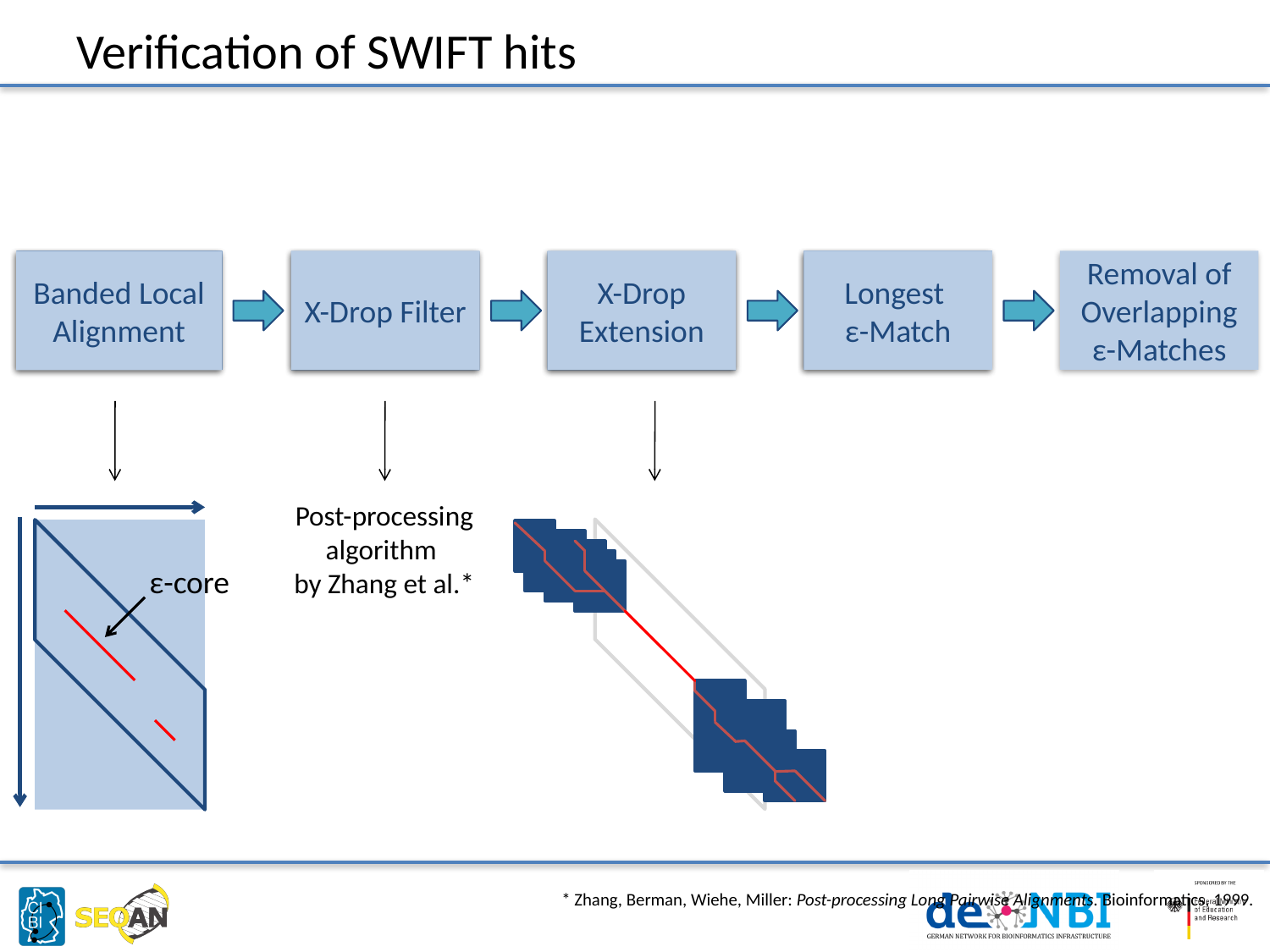

# Verification of SWIFT hits
X-Drop Filter
X-Drop Extension
Longest
ε-Match
Removal of
Overlapping
ε-Matches

Banded Local Alignment
Banded Local Alignment
Longest
ε-Match
X-Drop Filter
X-Drop Extension

ε-core
Post-processing algorithm
by Zhang et al.*

* Zhang, Berman, Wiehe, Miller: Post-processing Long Pairwise Alignments. Bioinformatics, 1999.